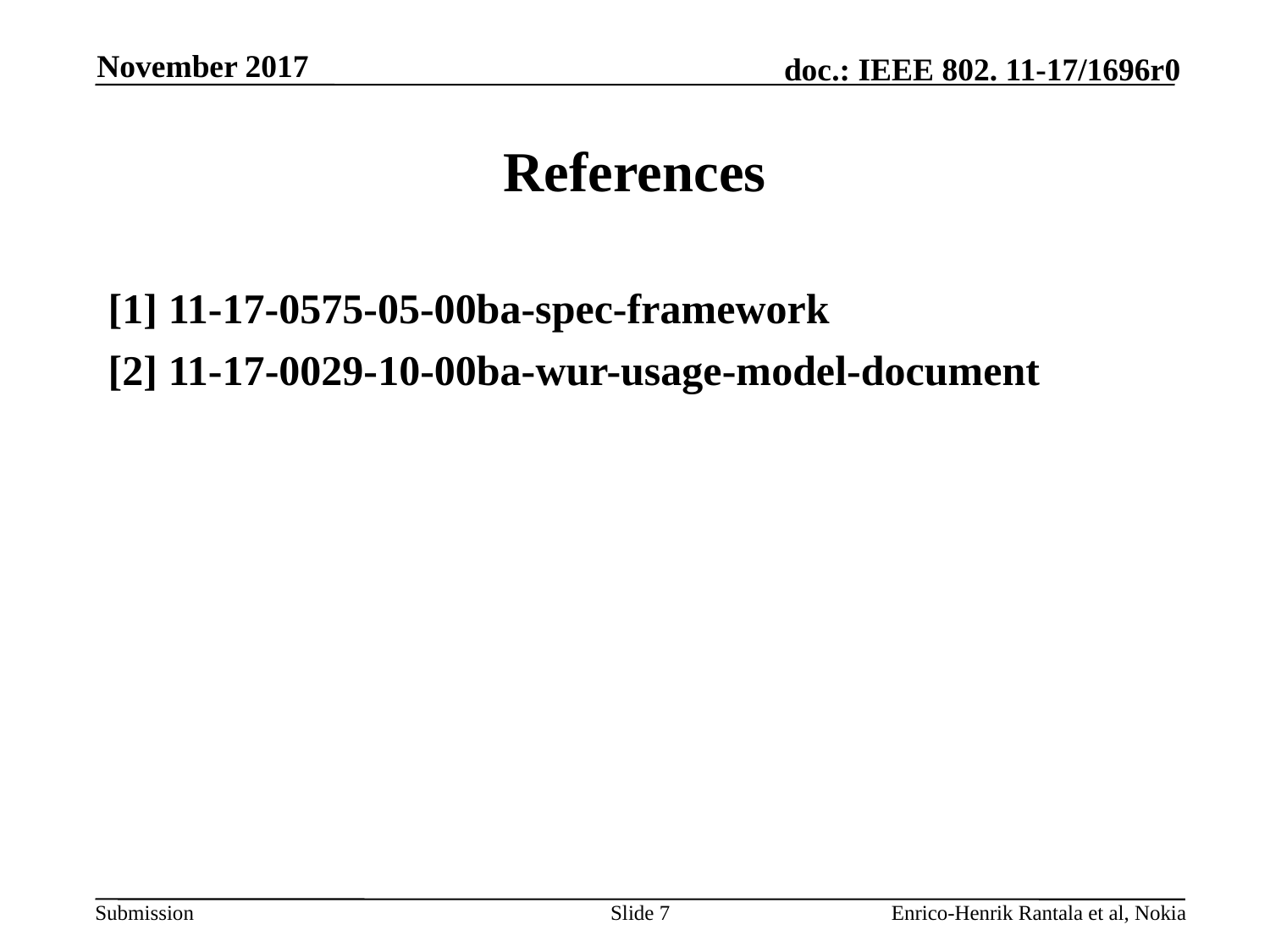

November 2017
# References
[1] 11-17-0575-05-00ba-spec-framework
[2] 11-17-0029-10-00ba-wur-usage-model-document
Slide 7
Enrico-Henrik Rantala et al, Nokia